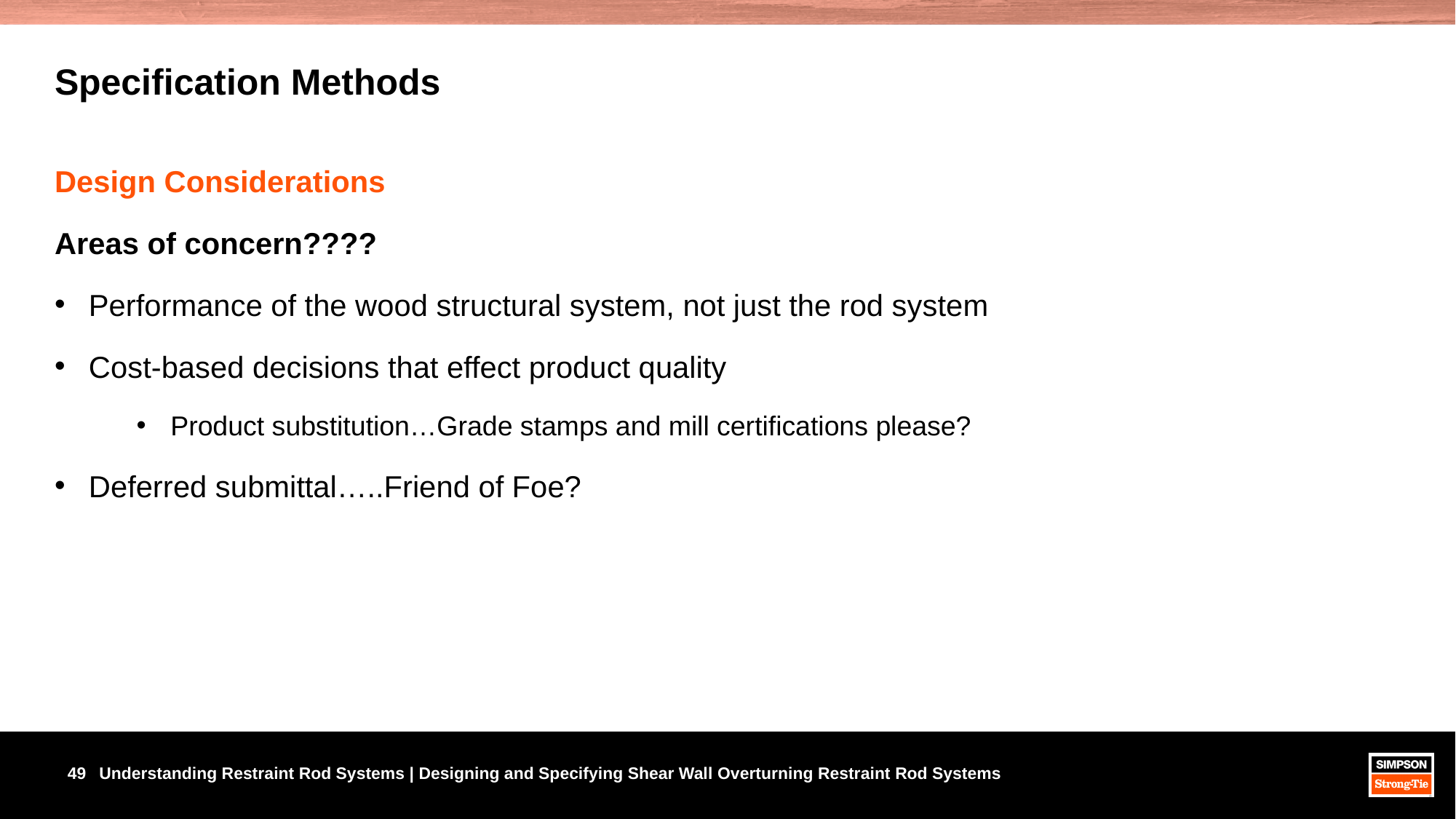

# Specification Methods
Design Considerations
Areas of concern????
Performance of the wood structural system, not just the rod system
Cost-based decisions that effect product quality
Product substitution…Grade stamps and mill certifications please?
Deferred submittal…..Friend of Foe?
Understanding Restraint Rod Systems | Designing and Specifying Shear Wall Overturning Restraint Rod Systems